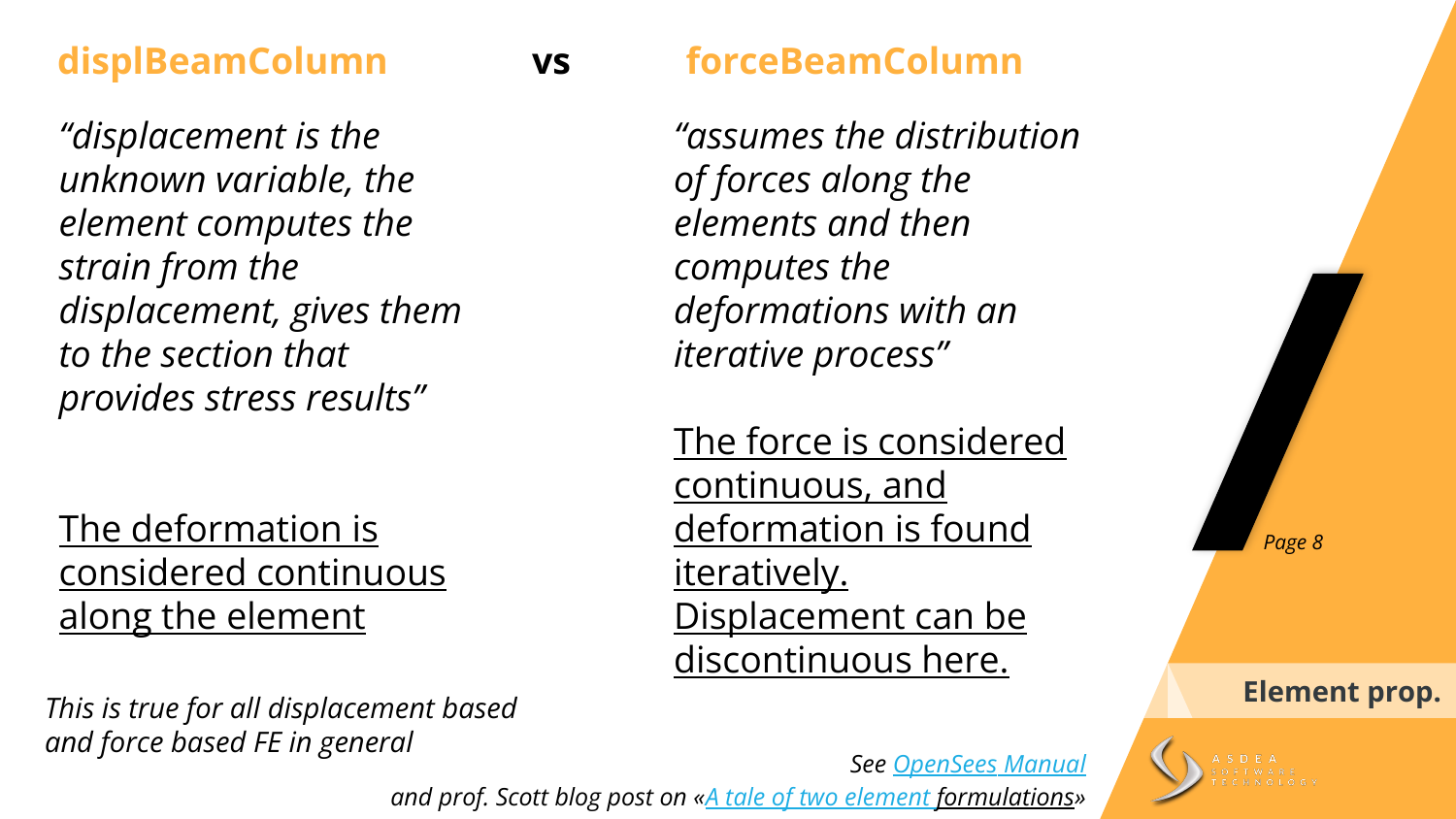

displBeamColumn	    vs
forceBeamColumn
“displacement is the unknown variable, the element computes the strain from the displacement, gives them to the section that provides stress results”

The deformation is considered continuous along the element
“assumes the distribution of forces along the elements and then computes the deformations with an iterative process”

The force is considered continuous, and deformation is found iteratively. Displacement can be discontinuous here.
Page 8

Element prop.

This is true for all displacement based and force based FE in general
See OpenSees Manual
and prof. Scott blog post on «A tale of two element formulations»
»